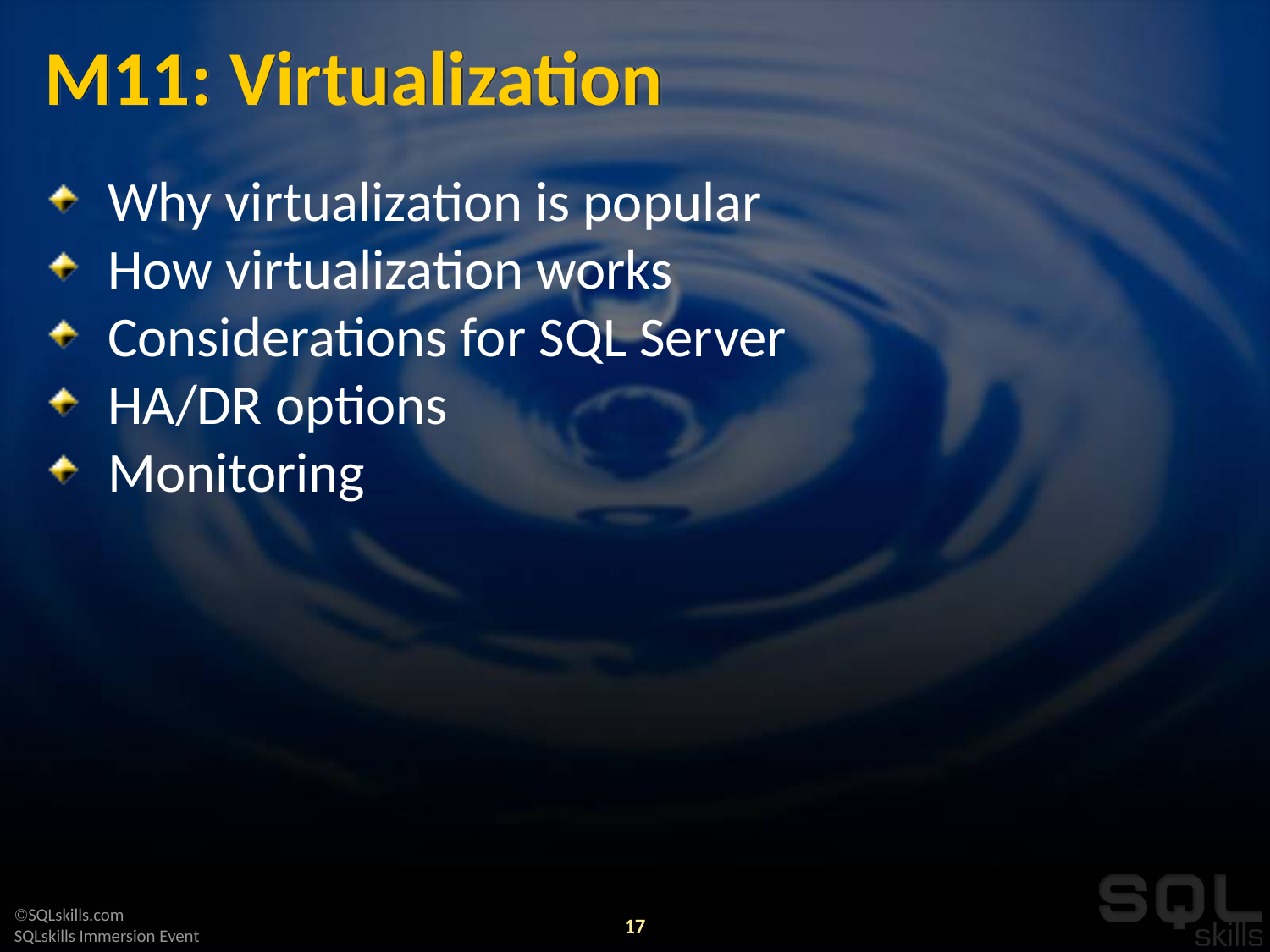

# M11: Virtualization
Why virtualization is popular
How virtualization works
Considerations for SQL Server
HA/DR options
Monitoring

17